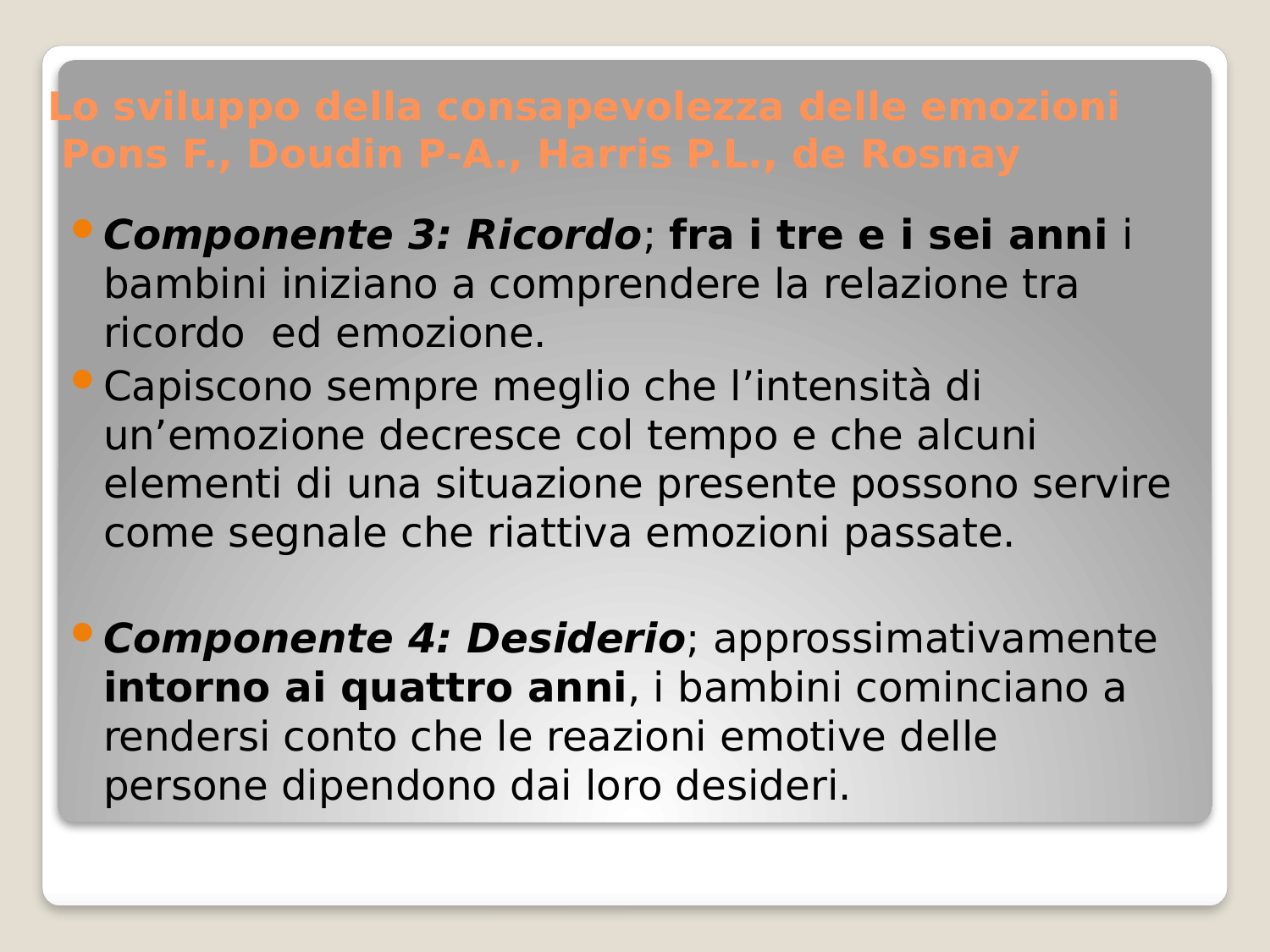

# Lo sviluppo della consapevolezza delle emozioni Pons F., Doudin P-A., Harris P.L., de Rosnay
Componente 3: Ricordo; fra i tre e i sei anni i bambini iniziano a comprendere la relazione tra  ricordo  ed emozione.
Capiscono sempre meglio che l’intensità di un’emozione decresce col tempo e che alcuni elementi di una situazione presente possono servire come segnale che riattiva emozioni passate.

Componente 4: Desiderio; approssimativamente intorno ai quattro anni, i bambini cominciano a rendersi conto che le reazioni emotive delle persone dipendono dai loro desideri.